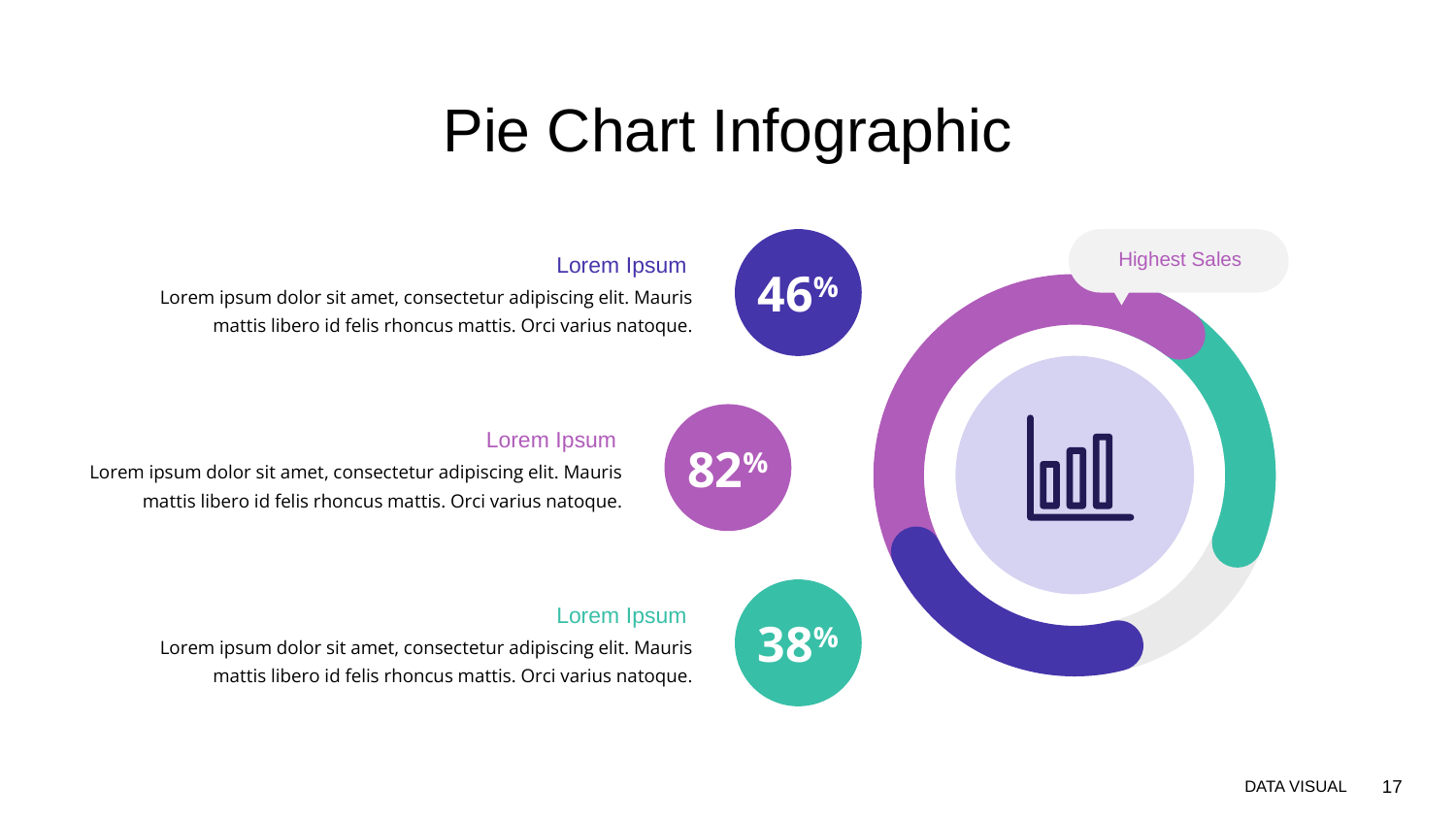

Pie Chart Infographic

Highest Sales

Lorem Ipsum
Lorem ipsum dolor sit amet, consectetur adipiscing elit. Mauris mattis libero id felis rhoncus mattis. Orci varius natoque.
46%

Lorem Ipsum
Lorem ipsum dolor sit amet, consectetur adipiscing elit. Mauris mattis libero id felis rhoncus mattis. Orci varius natoque.
82%

Lorem Ipsum
Lorem ipsum dolor sit amet, consectetur adipiscing elit. Mauris mattis libero id felis rhoncus mattis. Orci varius natoque.
38%